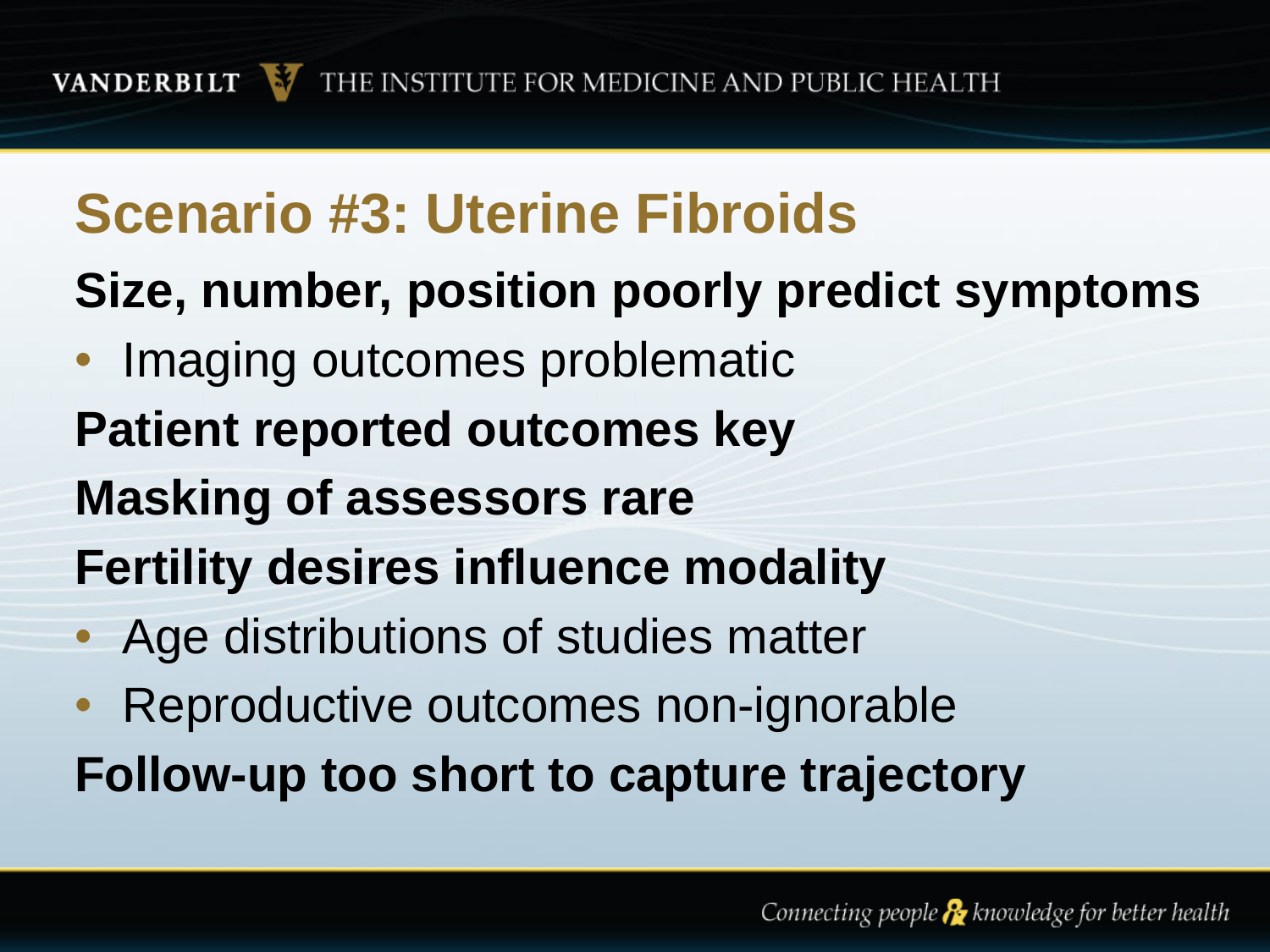

# Scenario #3: Uterine Fibroids
Size, number, position poorly predict symptoms
Imaging outcomes problematic
Patient reported outcomes key
Masking of assessors rare
Fertility desires influence modality
Age distributions of studies matter
Reproductive outcomes non-ignorable
Follow-up too short to capture trajectory